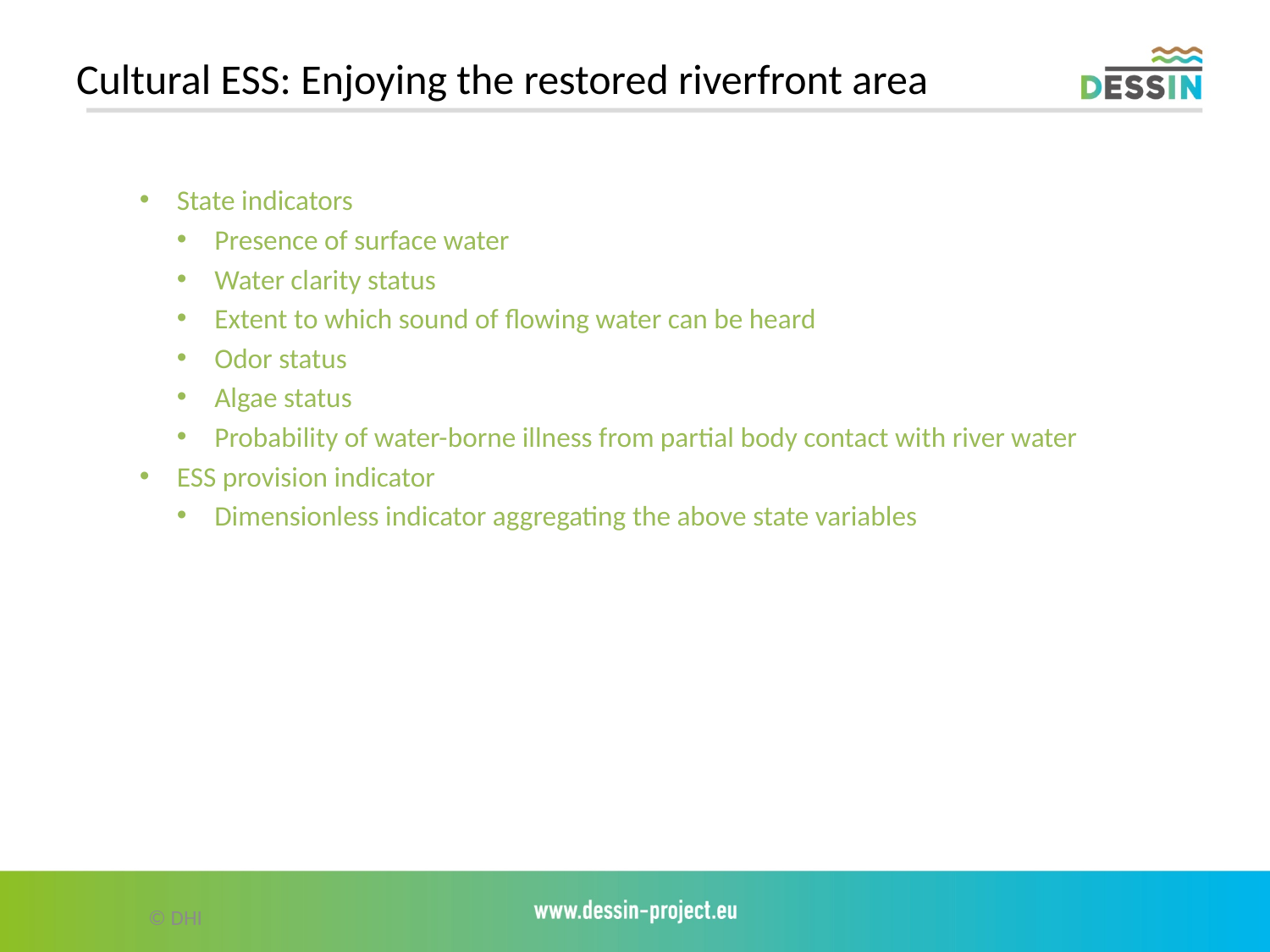

# Cultural ESS: Enjoying the restored riverfront area
State indicators
Presence of surface water
Water clarity status
Extent to which sound of flowing water can be heard
Odor status
Algae status
Probability of water-borne illness from partial body contact with river water
ESS provision indicator
Dimensionless indicator aggregating the above state variables
© DHI